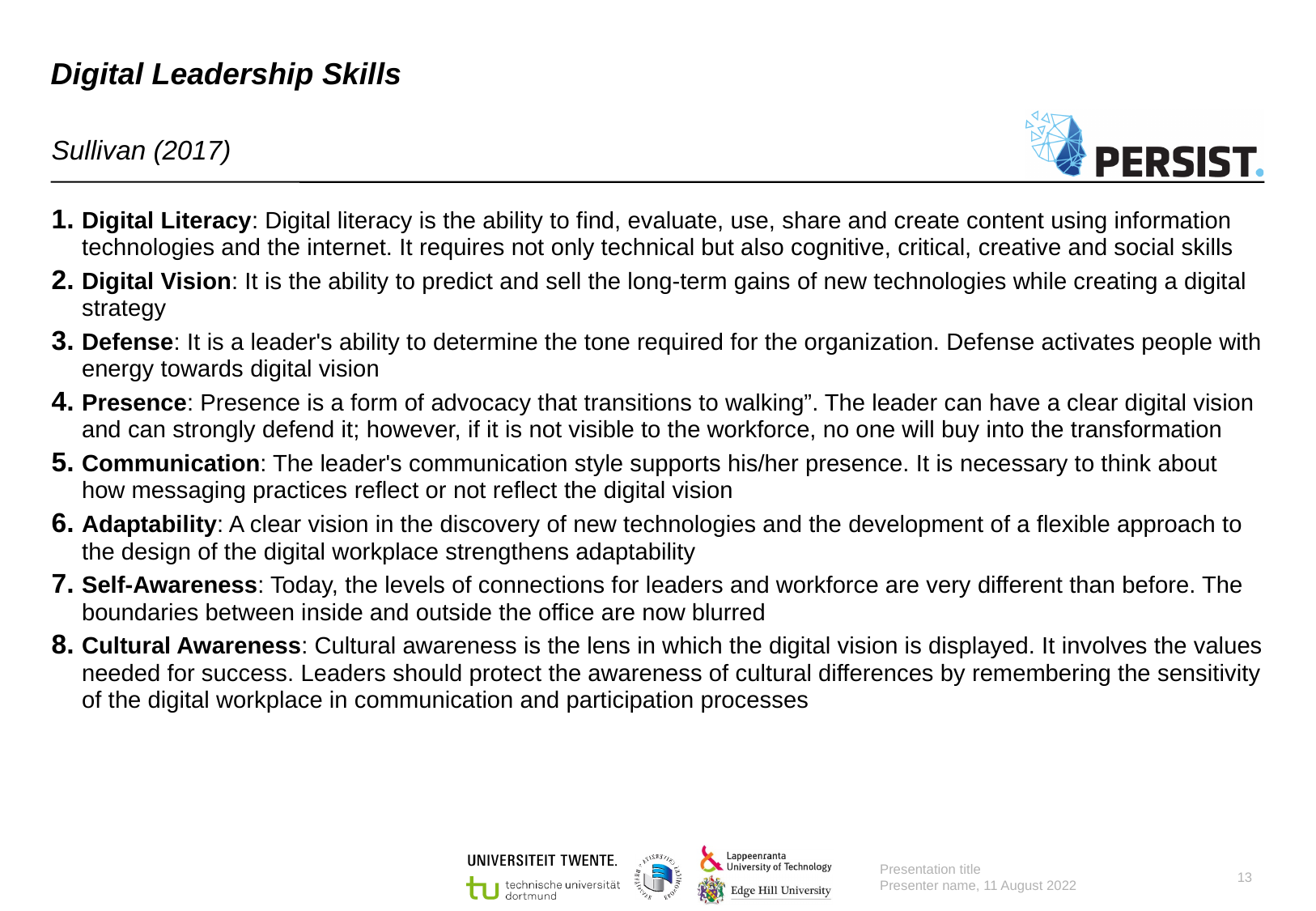

# Digital Leadership Skills
Sullivan (2017)
Digital Literacy: Digital literacy is the ability to find, evaluate, use, share and create content using information technologies and the internet. It requires not only technical but also cognitive, critical, creative and social skills
Digital Vision: It is the ability to predict and sell the long-term gains of new technologies while creating a digital strategy
Defense: It is a leader's ability to determine the tone required for the organization. Defense activates people with energy towards digital vision
Presence: Presence is a form of advocacy that transitions to walking”. The leader can have a clear digital vision and can strongly defend it; however, if it is not visible to the workforce, no one will buy into the transformation
Communication: The leader's communication style supports his/her presence. It is necessary to think about how messaging practices reflect or not reflect the digital vision
Adaptability: A clear vision in the discovery of new technologies and the development of a flexible approach to the design of the digital workplace strengthens adaptability
Self-Awareness: Today, the levels of connections for leaders and workforce are very different than before. The boundaries between inside and outside the office are now blurred
Cultural Awareness: Cultural awareness is the lens in which the digital vision is displayed. It involves the values needed for success. Leaders should protect the awareness of cultural differences by remembering the sensitivity of the digital workplace in communication and participation processes

Presentation title
Presenter name, 11 August 2022
13